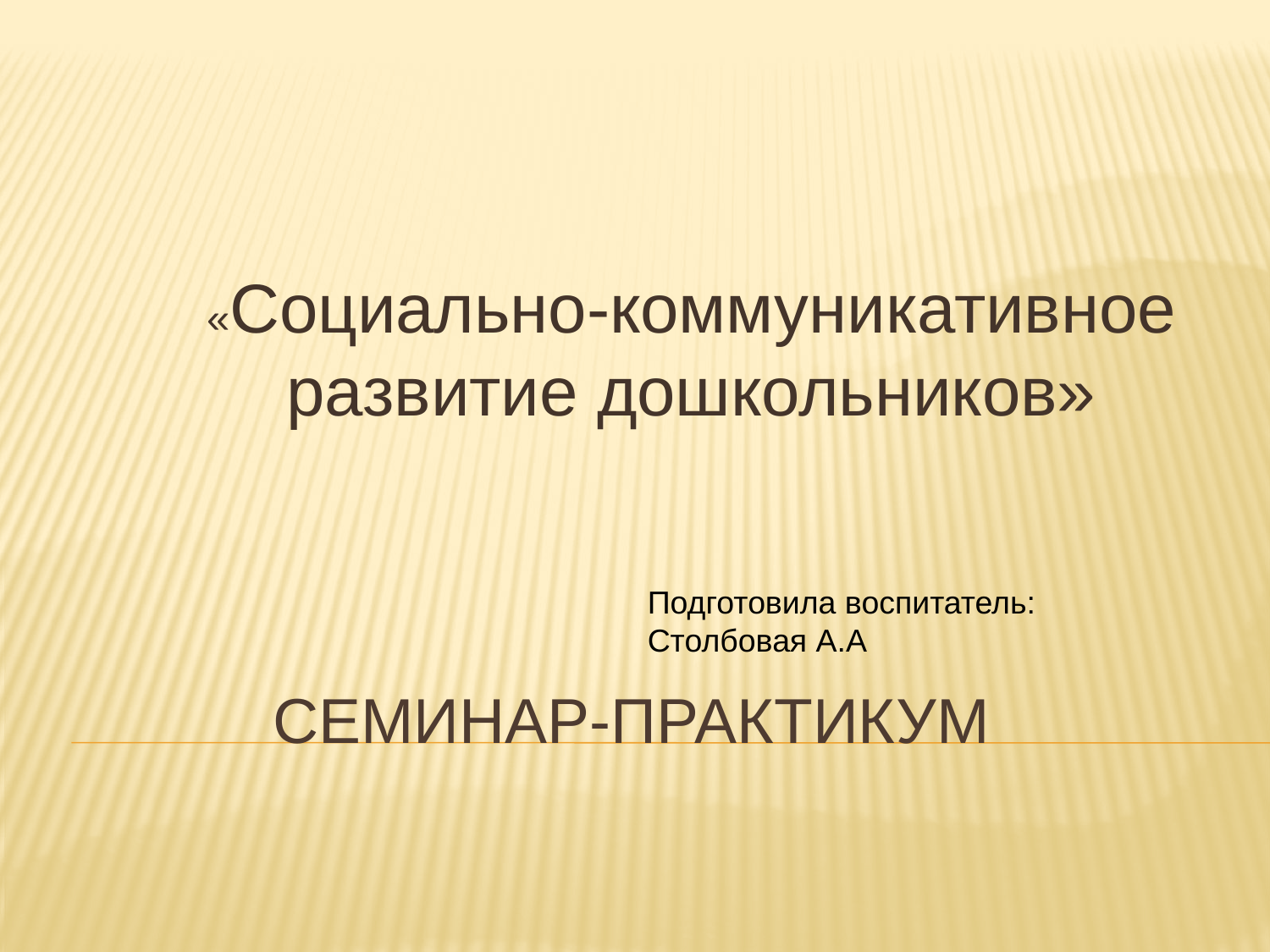

«Социально-коммуникативное развитие дошкольников»
Подготовила воспитатель:
Столбовая А.А

# Семинар-практикум